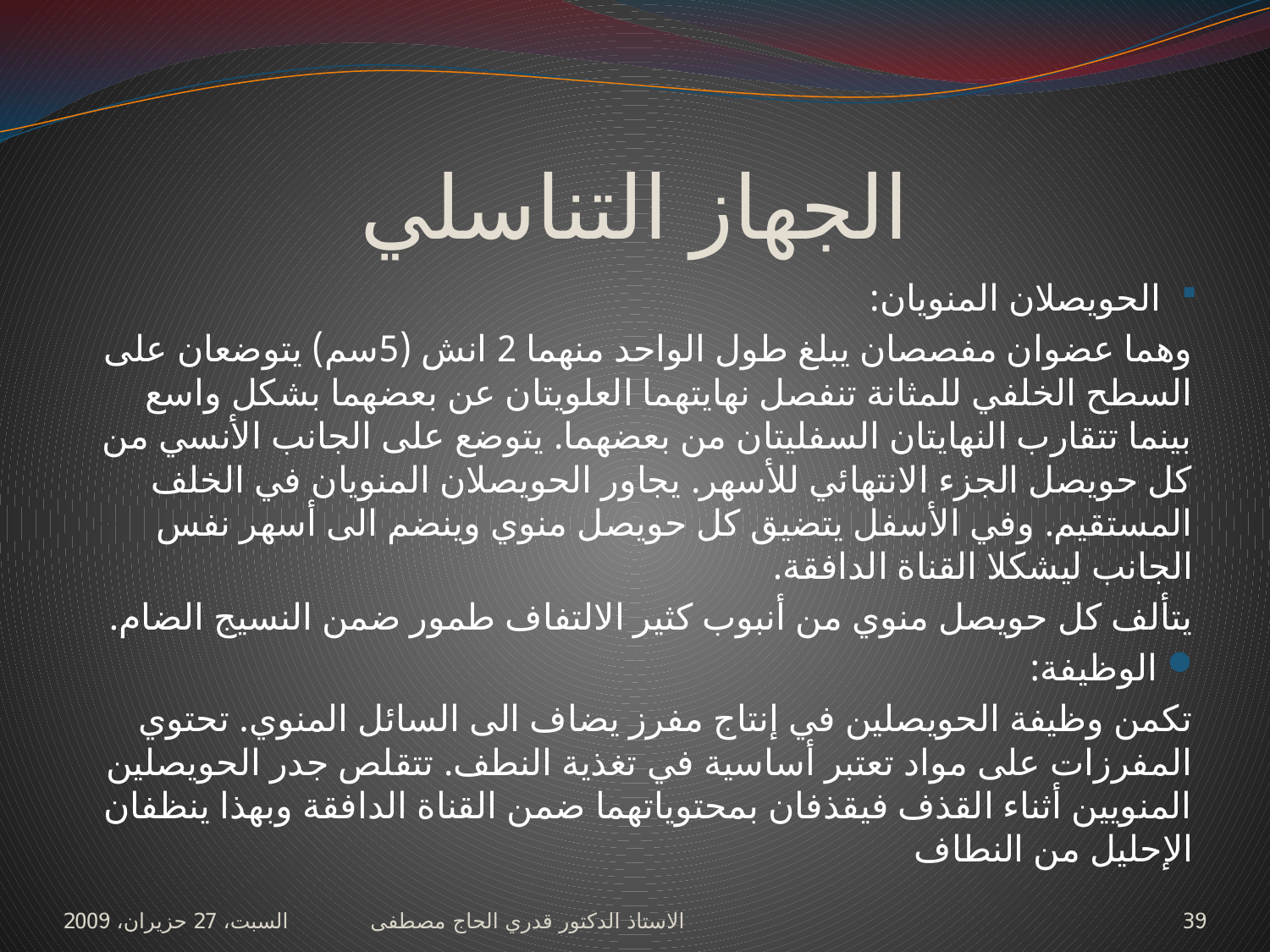

# الجهاز التناسلي
الحويصلان المنويان:
وهما عضوان مفصصان يبلغ طول الواحد منهما 2 انش (5سم) يتوضعان على السطح الخلفي للمثانة تنفصل نهايتهما العلويتان عن بعضهما بشكل واسع بينما تتقارب النهايتان السفليتان من بعضهما. يتوضع على الجانب الأنسي من كل حويصل الجزء الانتهائي للأسهر. يجاور الحويصلان المنويان في الخلف المستقيم. وفي الأسفل يتضيق كل حويصل منوي وينضم الى أسهر نفس الجانب ليشكلا القناة الدافقة.
يتألف كل حويصل منوي من أنبوب كثير الالتفاف طمور ضمن النسيج الضام.
 الوظيفة:
تكمن وظيفة الحويصلين في إنتاج مفرز يضاف الى السائل المنوي. تحتوي المفرزات على مواد تعتبر أساسية في تغذية النطف. تتقلص جدر الحويصلين المنويين أثناء القذف فيقذفان بمحتوياتهما ضمن القناة الدافقة وبهذا ينظفان الإحليل من النطاف
السبت، 27 حزيران، 2009
الاستاذ الدكتور قدري الحاج مصطفى
39